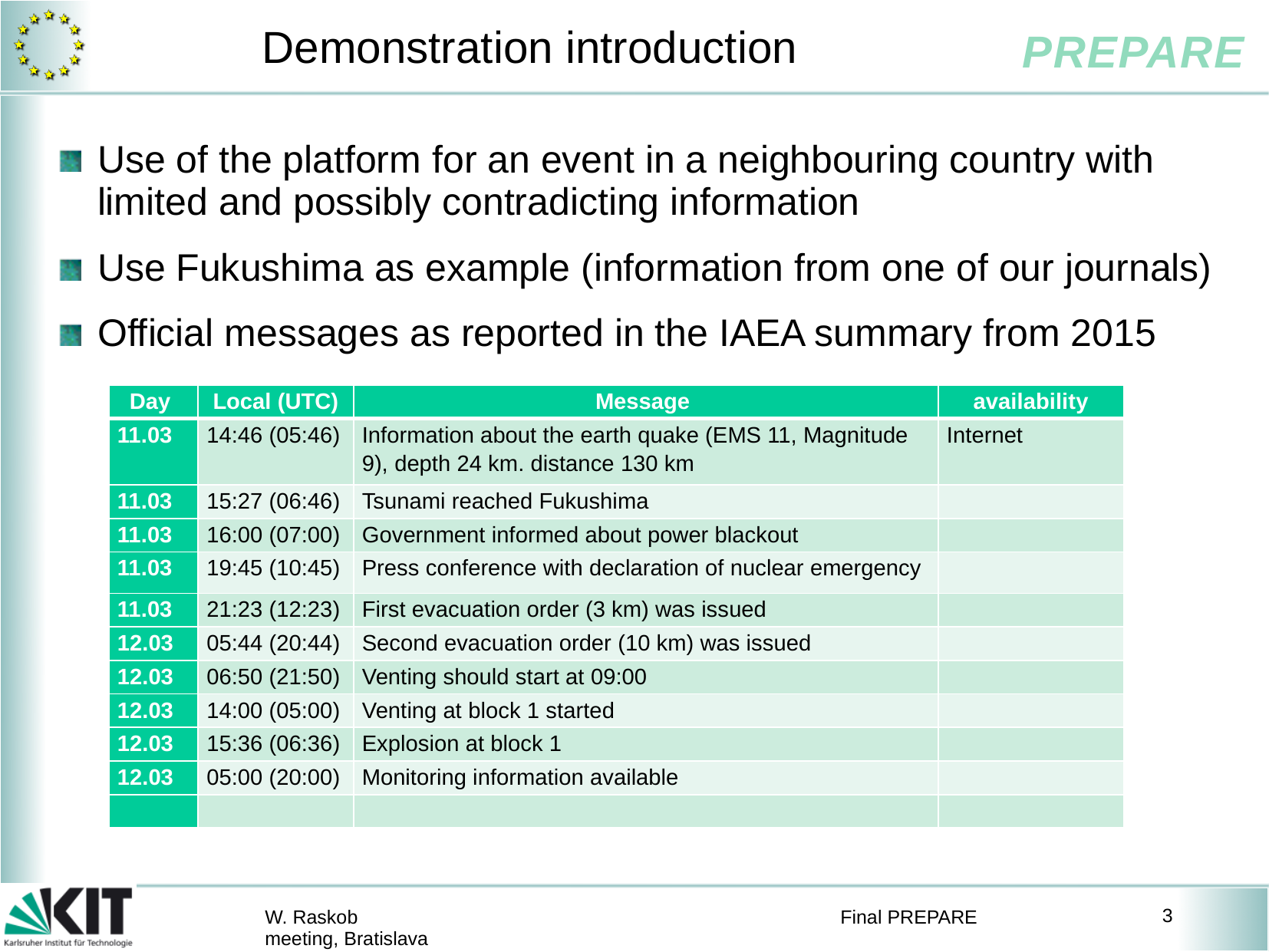

# Demonstration introduction
Use of the platform for an event in a neighbouring country with limited and possibly contradicting information
Use Fukushima as example (information from one of our journals)
Official messages as reported in the IAEA summary from 2015
| Day | Local (UTC) | Message | availability |
| --- | --- | --- | --- |
| 11.03 | 14:46 (05:46) | Information about the earth quake (EMS 11, Magnitude 9), depth 24 km. distance 130 km | Internet |
| 11.03 | 15:27 (06:46) | Tsunami reached Fukushima |  |
| 11.03 | 16:00 (07:00) | Government informed about power blackout |  |
| 11.03 | 19:45 (10:45) | Press conference with declaration of nuclear emergency |  |
| 11.03 | 21:23 (12:23) | First evacuation order (3 km) was issued |  |
| 12.03 | 05:44 (20:44) | Second evacuation order (10 km) was issued |  |
| 12.03 | 06:50 (21:50) | Venting should start at 09:00 |  |
| 12.03 | 14:00 (05:00) | Venting at block 1 started |  |
| 12.03 | 15:36 (06:36) | Explosion at block 1 |  |
| 12.03 | 05:00 (20:00) | Monitoring information available |  |
|  |  |  |  |